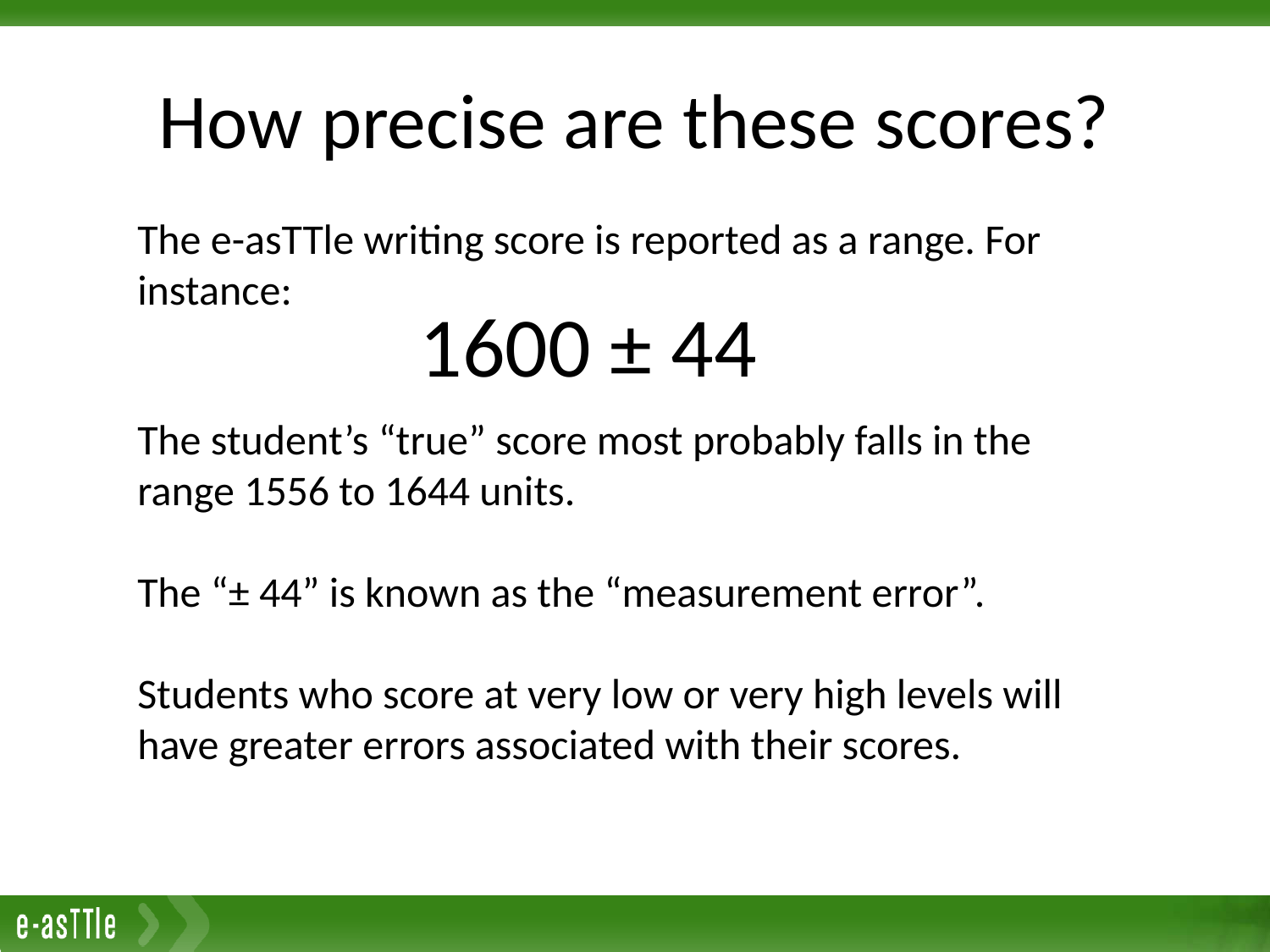

# How precise are these scores?
The e-asTTle writing score is reported as a range. For instance:
1600 ± 44
The student’s “true” score most probably falls in the range 1556 to 1644 units.

The “± 44” is known as the “measurement error”.

Students who score at very low or very high levels will have greater errors associated with their scores.